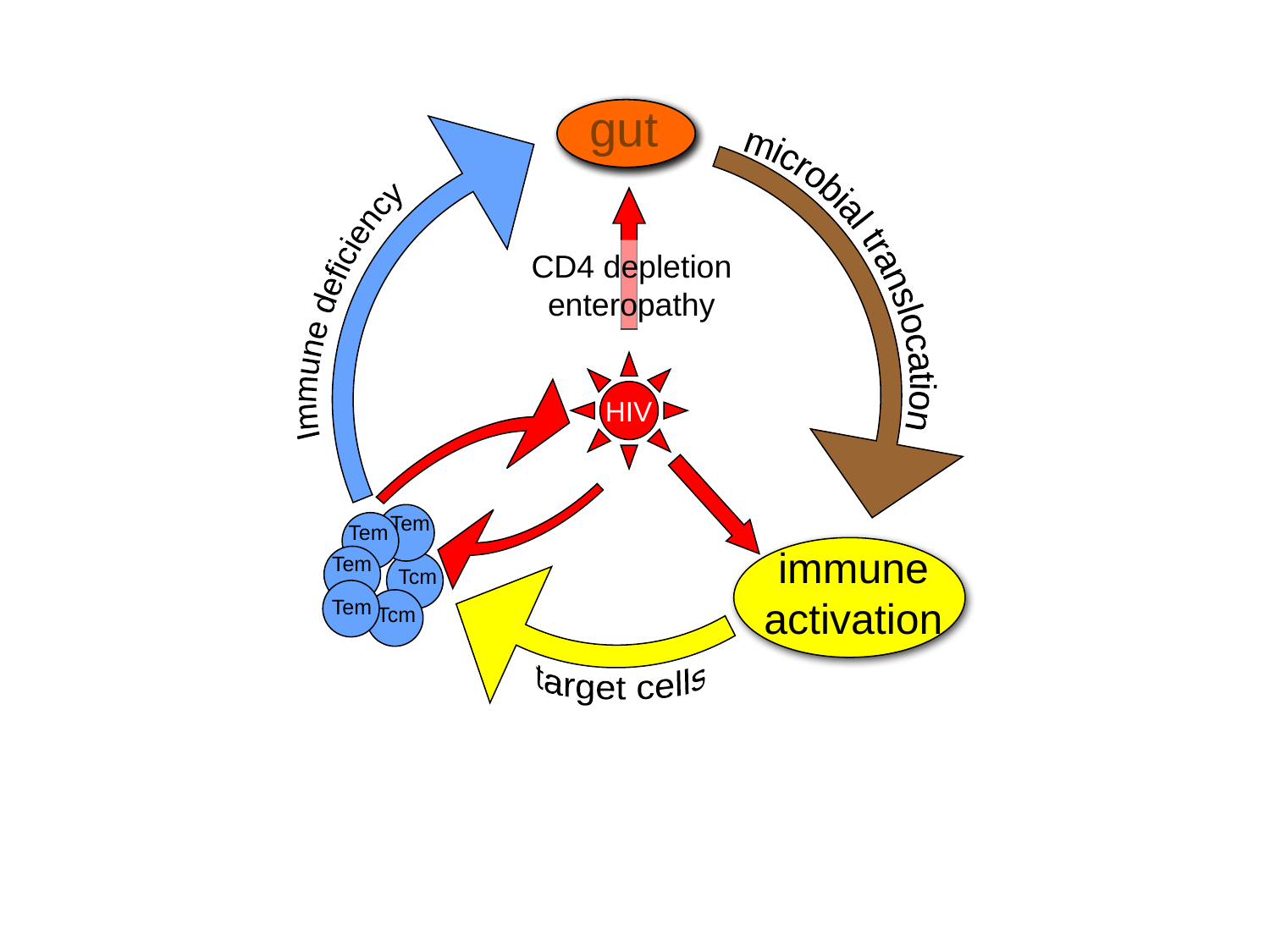

gut

gut

microbial translocation

Immune deficiency

target cells
CD4 depletion
enteropathy

HIV

Tem

Tem
immune activation

Tem

Tcm

Tem

Tcm